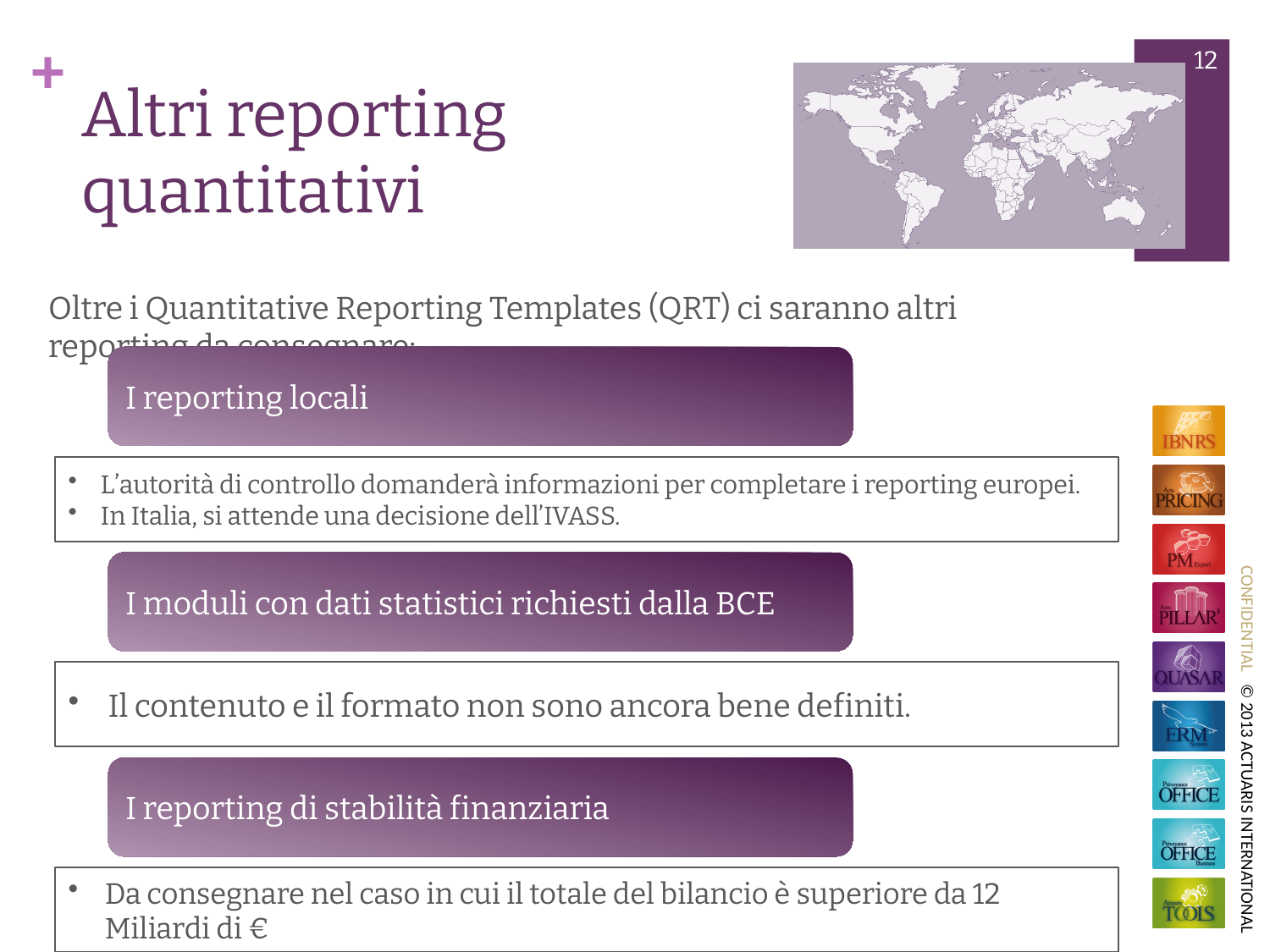

12
# Altri reporting quantitativi
Oltre i Quantitative Reporting Templates (QRT) ci saranno altri reporting da consegnare:
I reporting locali
L’autorità di controllo domanderà informazioni per completare i reporting europei.
I moduli con dati statistici richiesti dalla BCE
Il contenuto e il formato non sono ancora bene definiti.
I reporting di stabilità finanziaria
Da consegnare nel caso in cui il totale del bilancio è superiore da 12 Miliardi di €
In Italia, si attende una decisione dell’IVASS.